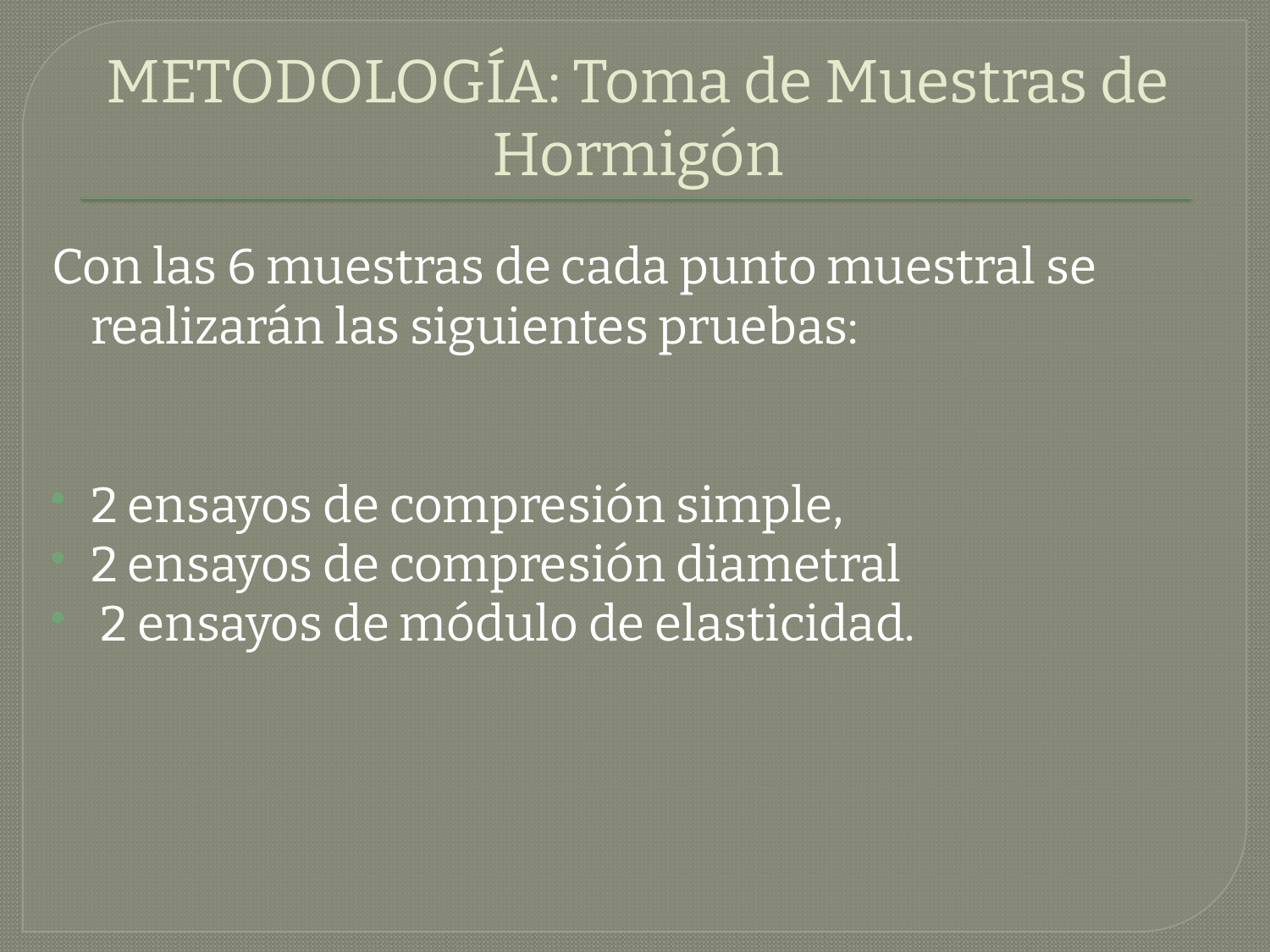

# METODOLOGÍA: Toma de Muestras de Hormigón
Con las 6 muestras de cada punto muestral se realizarán las siguientes pruebas:

2 ensayos de compresión simple,
2 ensayos de compresión diametral
 2 ensayos de módulo de elasticidad.